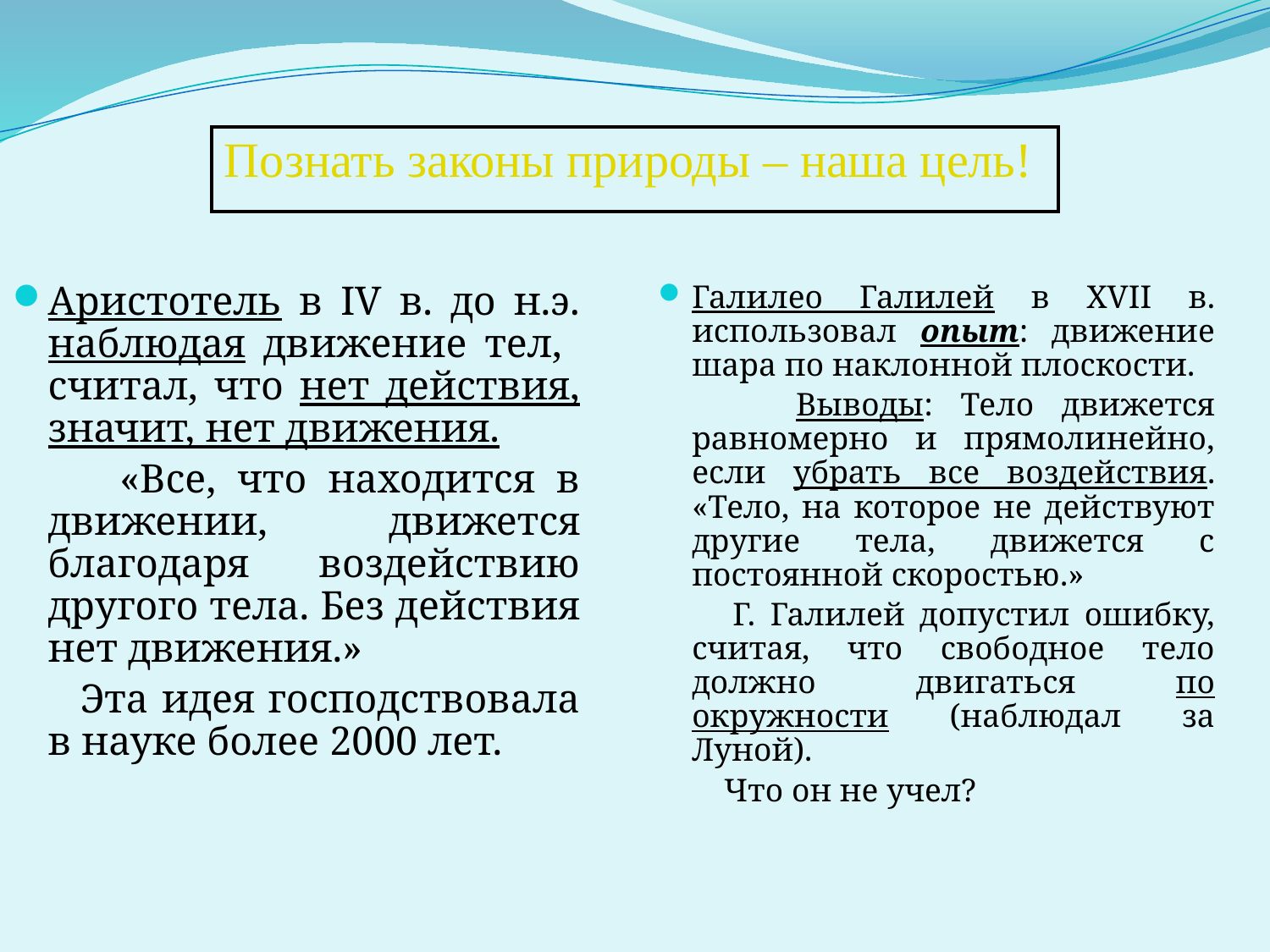

#
| Познать законы природы – наша цель! |
| --- |
Аристотель в IV в. до н.э. наблюдая движение тел,  считал, что нет действия, значит, нет движения.
     «Все, что находится в движении, движется благодаря воздействию другого тела. Без действия нет движения.»
     Эта идея господствовала в науке более 2000 лет.
Галилео Галилей в XVII в. использовал опыт: движение шара по наклонной плоскости.
     Выводы: Тело движется равномерно и прямолинейно, если убрать все воздействия. «Тело, на которое не действуют другие тела, движется с постоянной скоростью.»
     Г. Галилей допустил ошибку, считая, что свободное тело должно двигаться по окружности (наблюдал за Луной).
        Что он не учел?